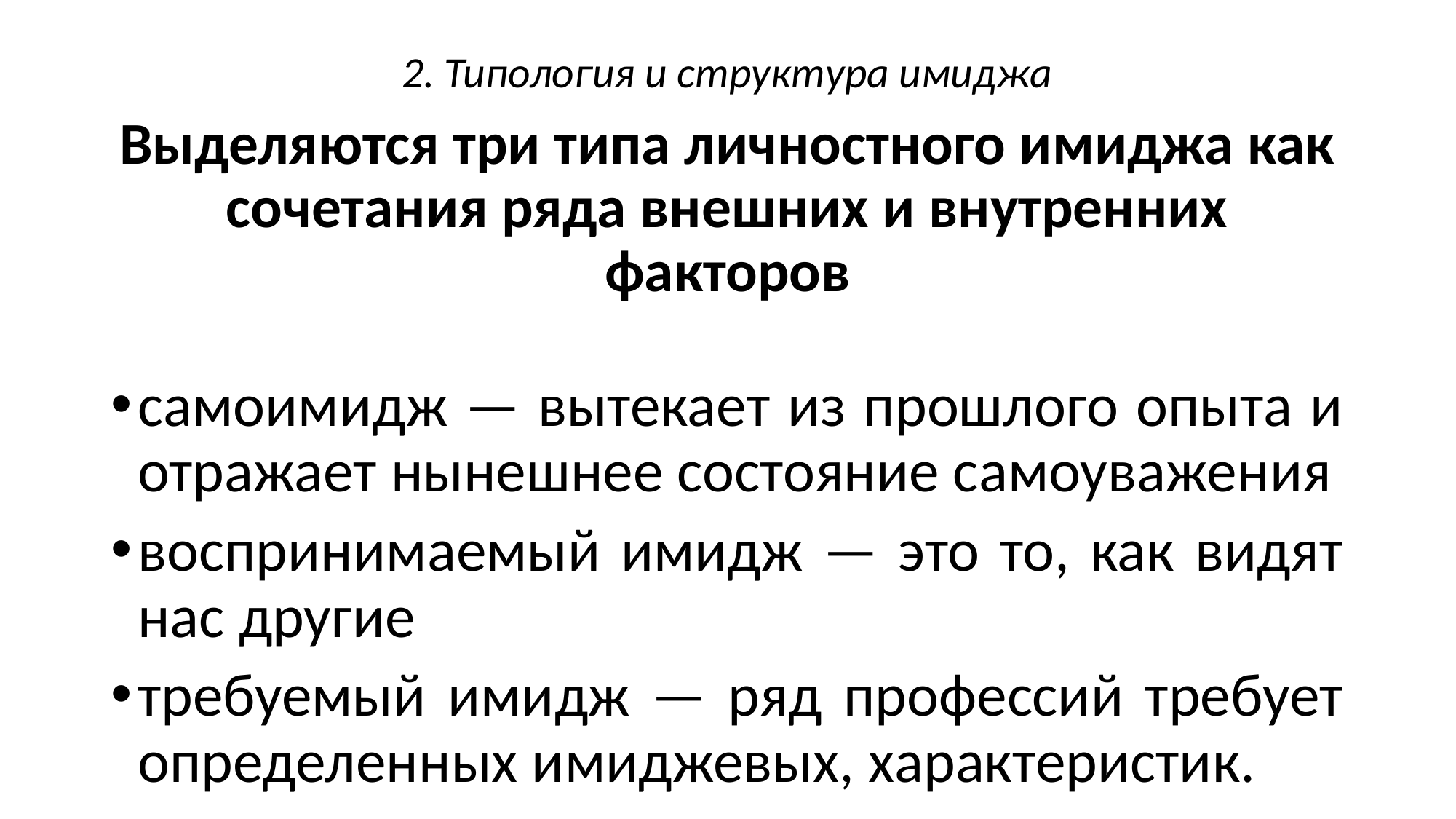

# 2. Типология и структура имиджа
Выделяются три типа личностного имиджа как сочетания ряда внешних и внутренних факторов

самоимидж — вытекает из прошлого опыта и отражает нынешнее состояние самоуважения
воспринимаемый имидж — это то, как видят нас другие
требуемый имидж — ряд профессий требует определенных имиджевых, характеристик.